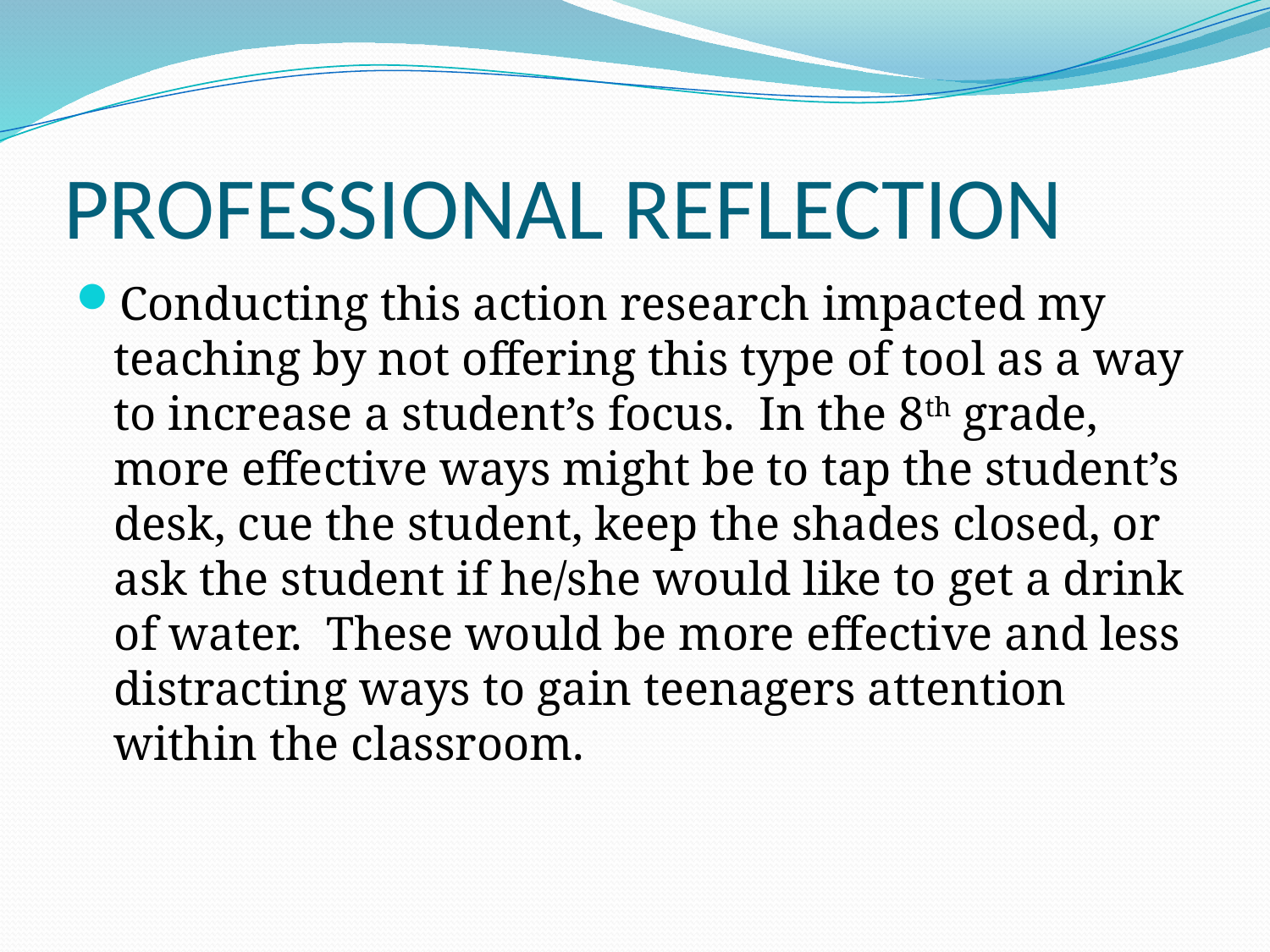

# PROFESSIONAL REFLECTION
Conducting this action research impacted my teaching by not offering this type of tool as a way to increase a student’s focus.  In the 8th grade, more effective ways might be to tap the student’s desk, cue the student, keep the shades closed, or ask the student if he/she would like to get a drink of water.  These would be more effective and less distracting ways to gain teenagers attention within the classroom.